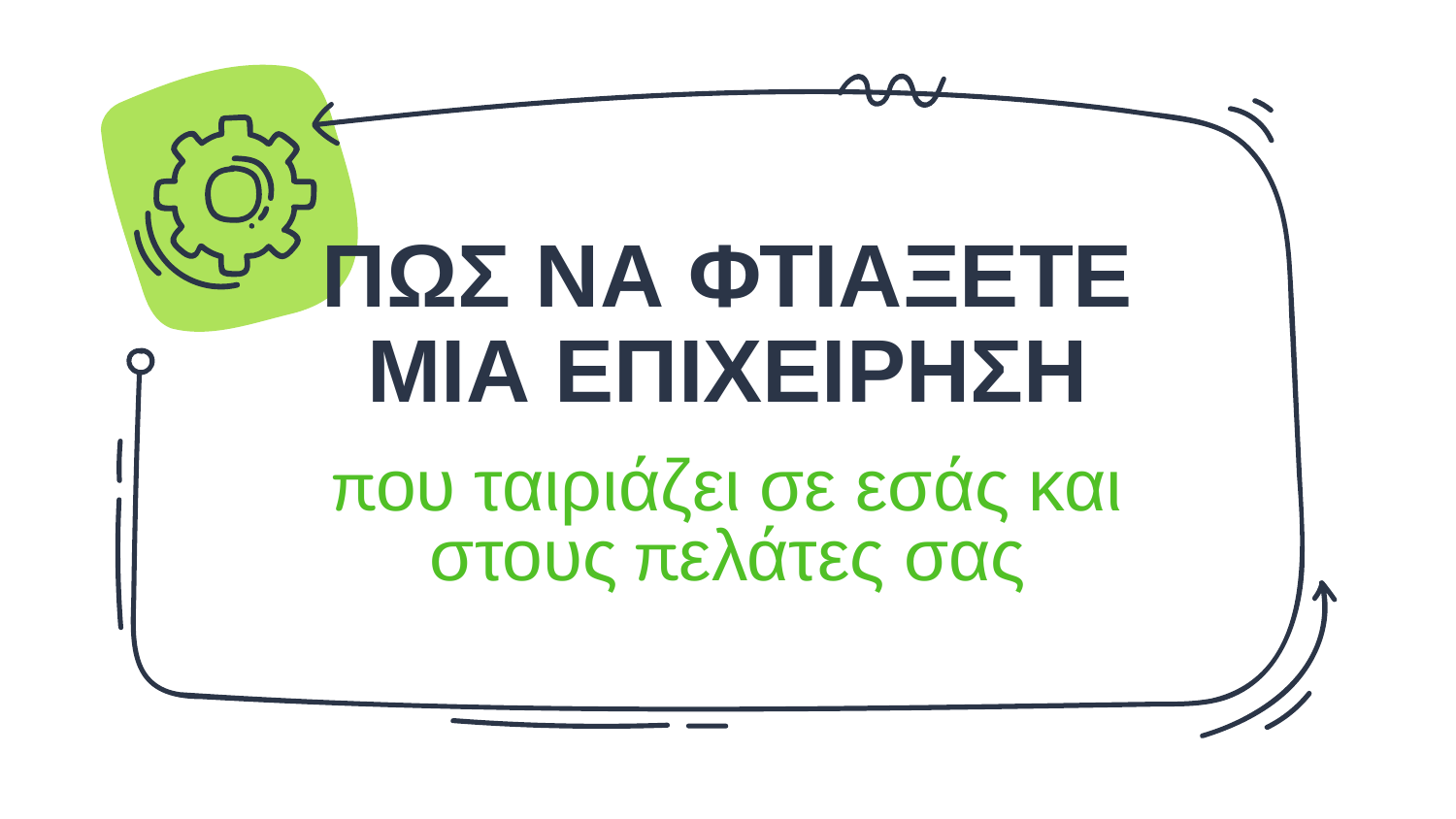

# ΠΩΣ ΝΑ ΦΤΙΑΞΕΤΕ ΜΙΑ ΕΠΙΧΕΙΡΗΣΗ
που ταιριάζει σε εσάς και στους πελάτες σας